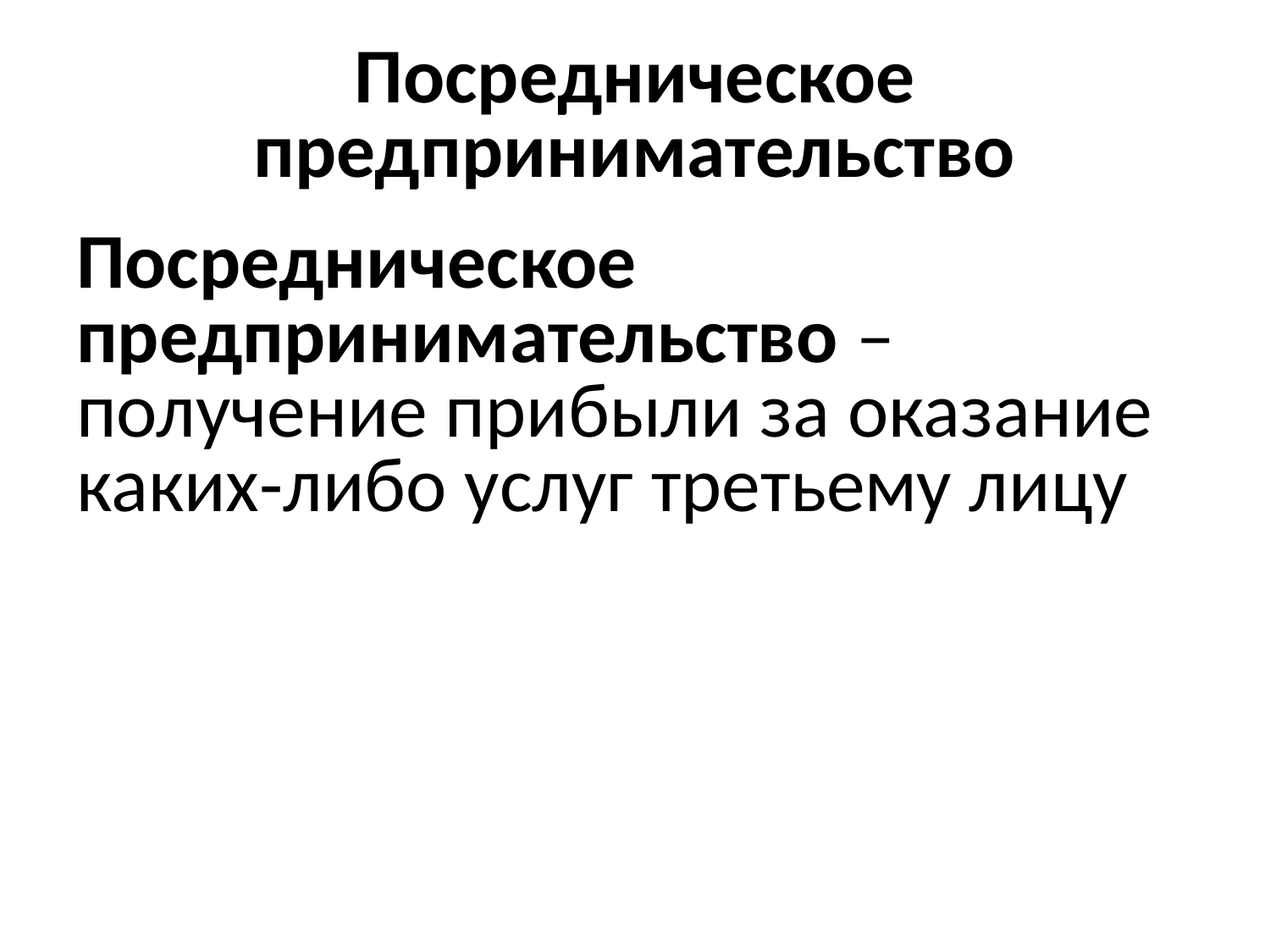

# Посредническое предпринимательство
Посредническое предпринимательство – получение прибыли за оказание каких-либо услуг третьему лицу